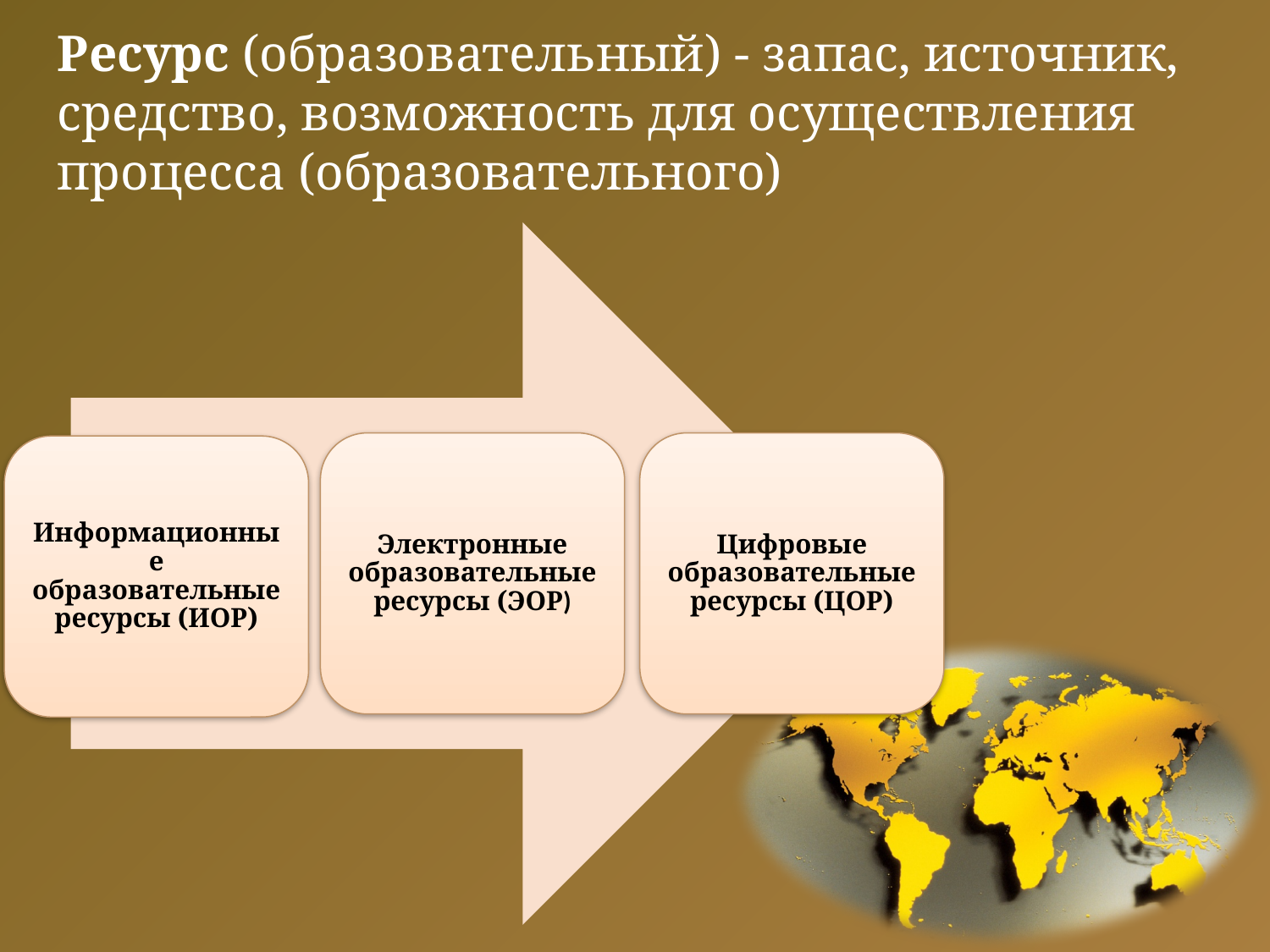

Ресурс (образовательный) - запас, источник,  средство, возможность для осуществления процесса (образовательного)
Информационные образовательные ресурсы (ИОР)
Электронные образовательные ресурсы (ЭОР)
Цифровые образовательные ресурсы (ЦОР)